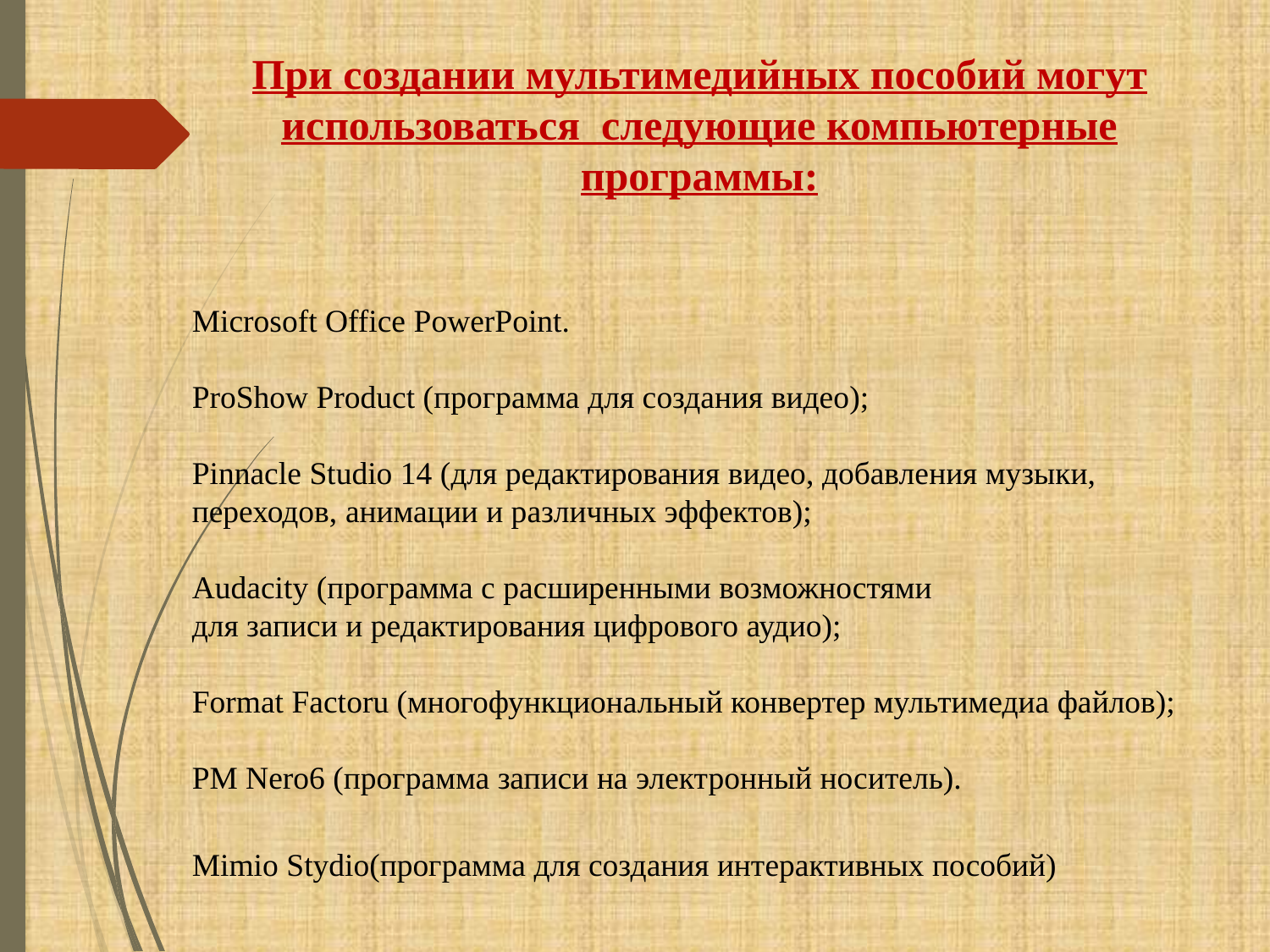

При создании мультимедийных пособий могут использоваться  следующие компьютерные программы:

Microsoft Office PowerPoint.

ProShow Product (программа для создания видео);

Pinnacle Studio 14 (для редактирования видео, добавления музыки, переходов, анимации и различных эффектов);

Audacity (программа с расширенными возможностями
для записи и редактирования цифрового аудио);

Format Factoru (многофункциональный конвертер мультимедиа файлов);

PM Nero6 (программа записи на электронный носитель).

Mimio Stydio(программа для создания интерактивных пособий)